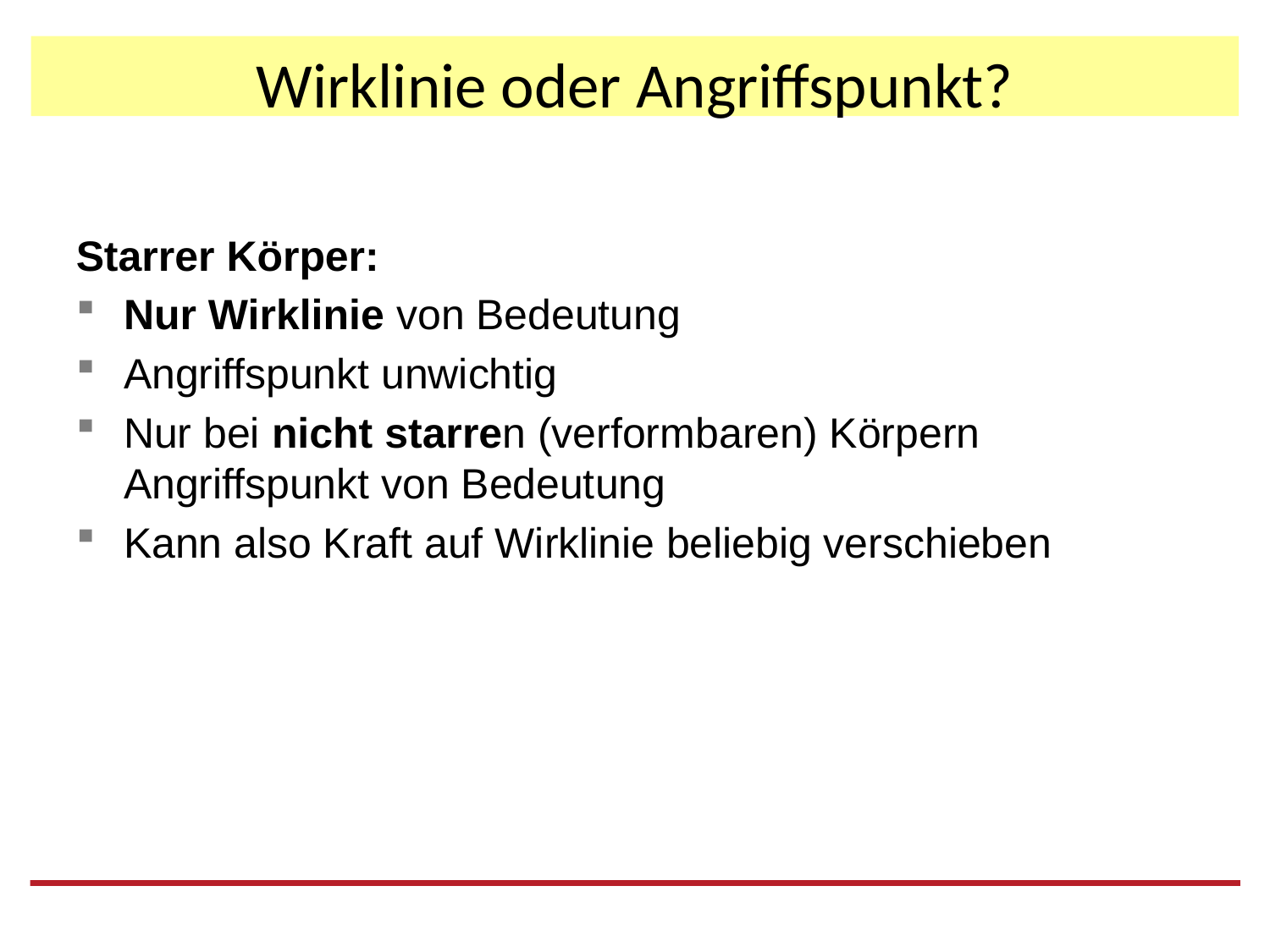

# Wirklinie oder Angriffspunkt?
Starrer Körper:
Nur Wirklinie von Bedeutung
Angriffspunkt unwichtig
Nur bei nicht starren (verformbaren) Körpern Angriffspunkt von Bedeutung
Kann also Kraft auf Wirklinie beliebig verschieben